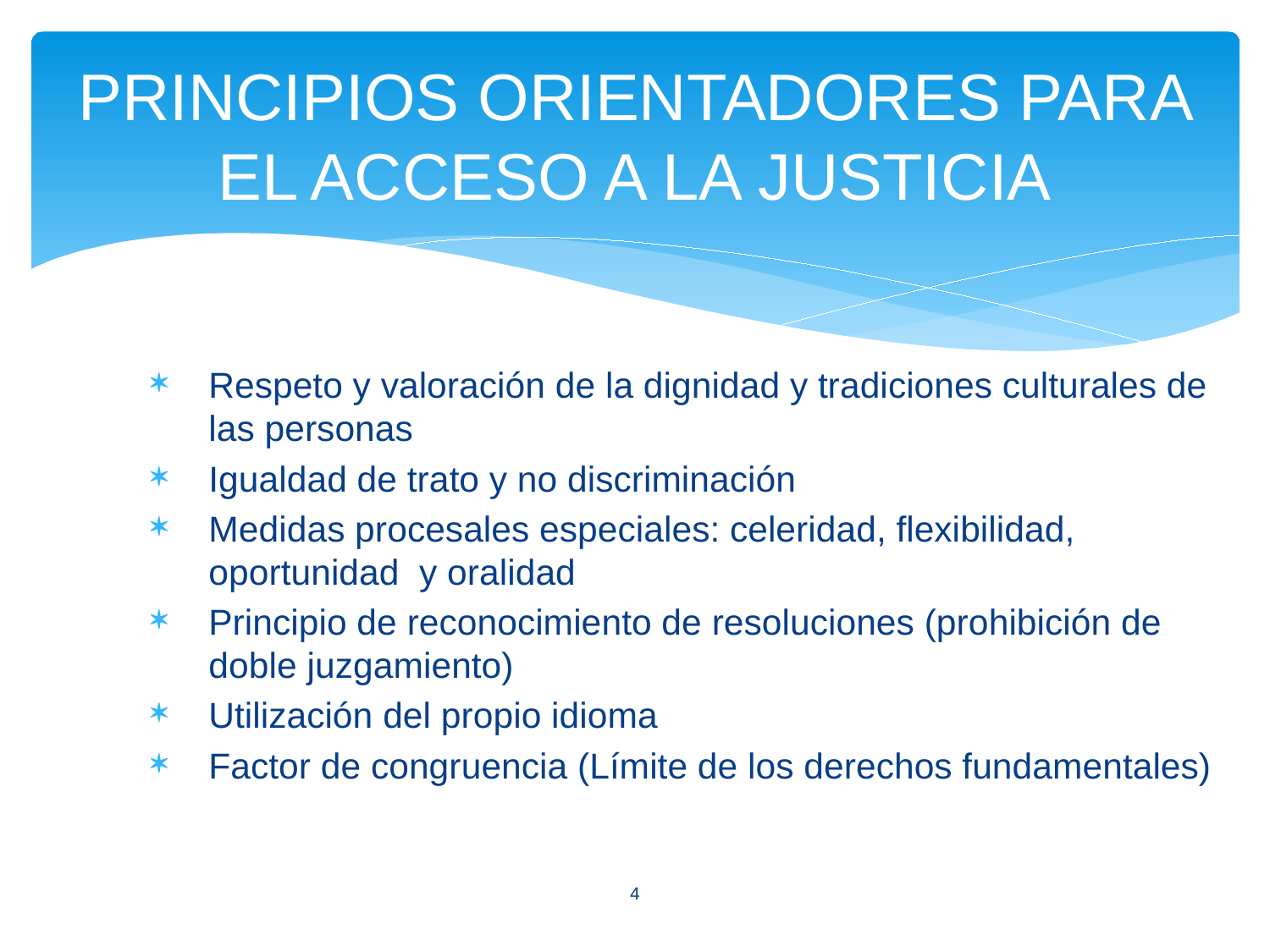

# PRINCIPIOS ORIENTADORES PARA EL ACCESO A LA JUSTICIA
Respeto y valoración de la dignidad y tradiciones culturales de las personas
Igualdad de trato y no discriminación
Medidas procesales especiales: celeridad, flexibilidad, oportunidad  y oralidad
Principio de reconocimiento de resoluciones (prohibición de doble juzgamiento)
Utilización del propio idioma
Factor de congruencia (Límite de los derechos fundamentales)

4